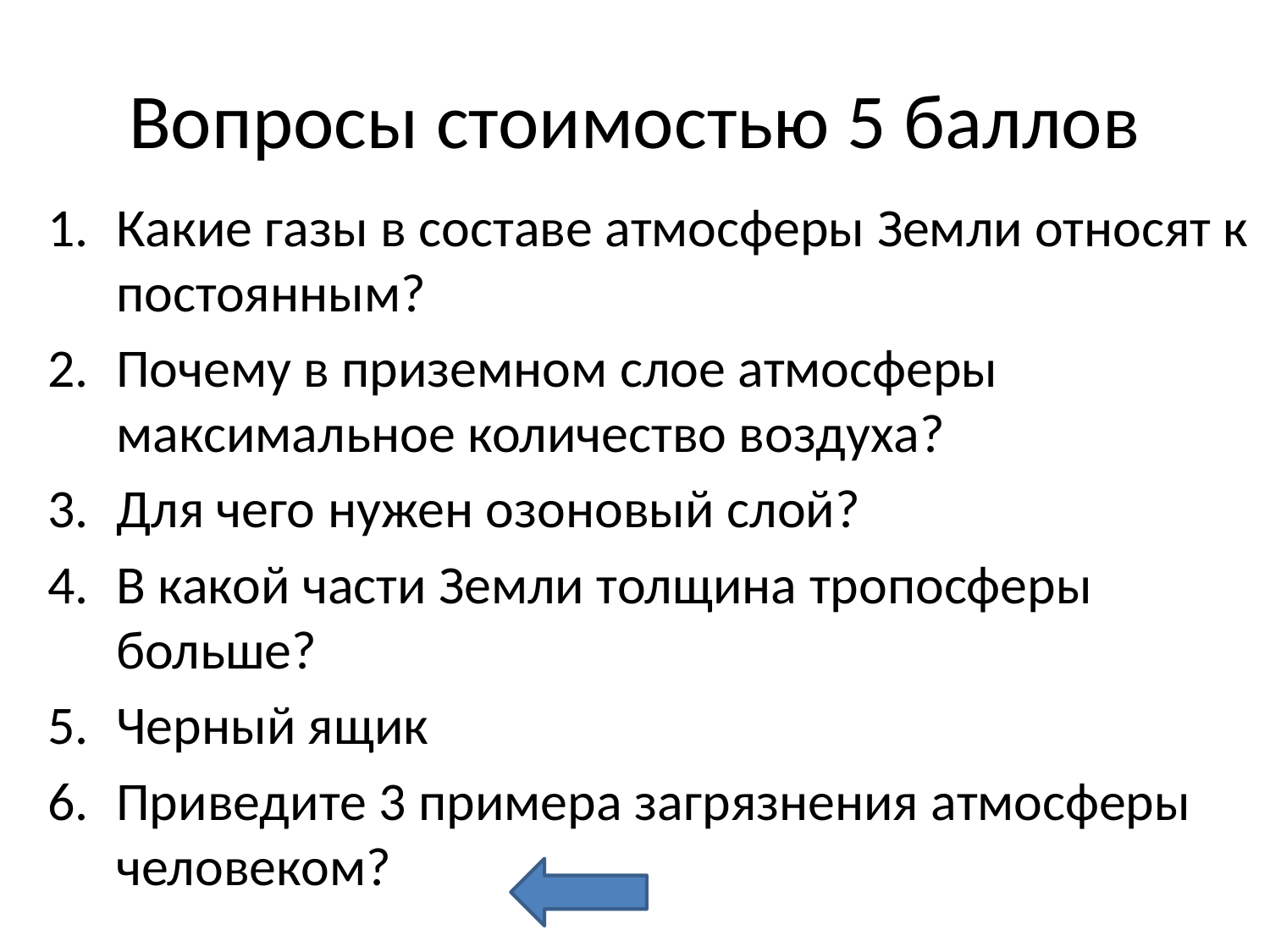

# Вопросы стоимостью 5 баллов
Какие газы в составе атмосферы Земли относят к постоянным?
Почему в приземном слое атмосферы максимальное количество воздуха?
Для чего нужен озоновый слой?
В какой части Земли толщина тропосферы больше?
Черный ящик
Приведите 3 примера загрязнения атмосферы человеком?